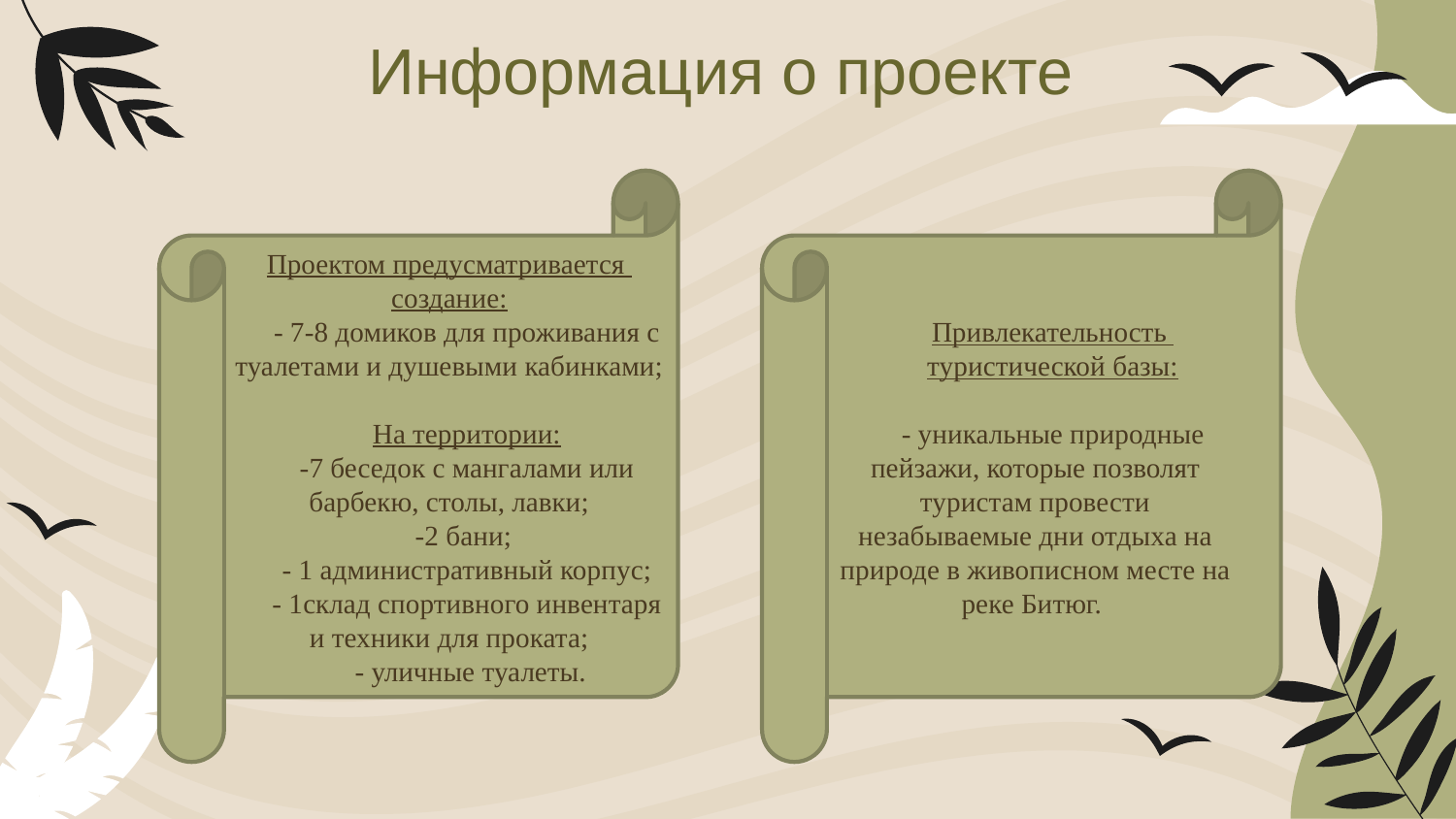

# Информация о проекте

Проектом предусматривается  создание:
- 7-8 домиков для проживания с туалетами и душевыми кабинками;

На территории:
-7 беседок с мангалами или барбекю, столы, лавки;
-2 бани;
- 1 административный корпус;
- 1склад спортивного инвентаря и техники для проката;
 - уличные туалеты.
.
Привлекательность
туристической базы:

- уникальные природные пейзажи, которые позволят туристам провести незабываемые дни отдыха на природе в живописном месте на реке Битюг.